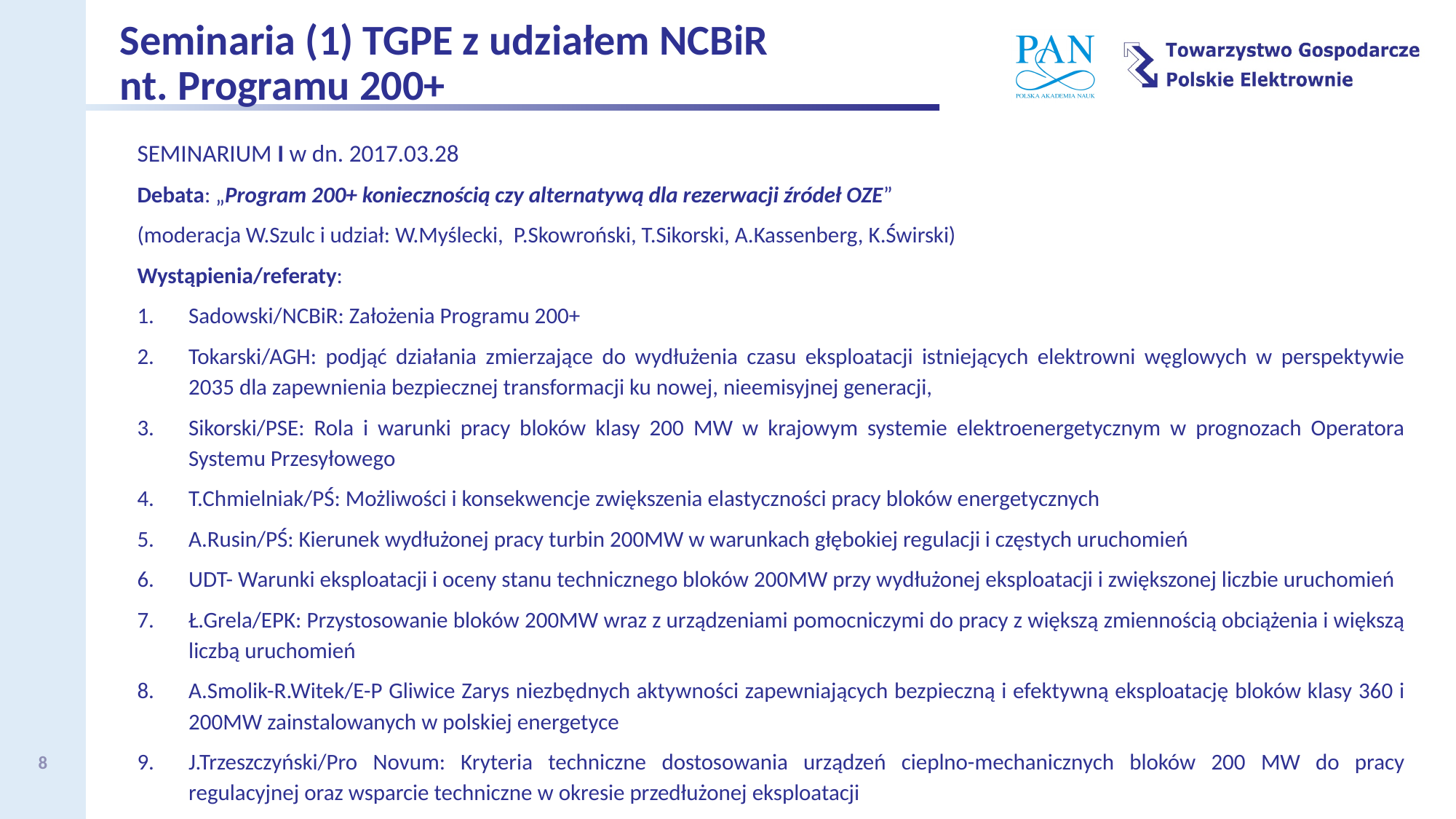

Seminaria (1) TGPE z udziałem NCBiR nt. Programu 200+
SEMINARIUM I w dn. 2017.03.28
Debata: „Program 200+ koniecznością czy alternatywą dla rezerwacji źródeł OZE”
(moderacja W.Szulc i udział: W.Myślecki,  P.Skowroński, T.Sikorski, A.Kassenberg, K.Świrski)
Wystąpienia/referaty:
Sadowski/NCBiR: Założenia Programu 200+
Tokarski/AGH: podjąć działania zmierzające do wydłużenia czasu eksploatacji istniejących elektrowni węglowych w perspektywie 2035 dla zapewnienia bezpiecznej transformacji ku nowej, nieemisyjnej generacji,
Sikorski/PSE: Rola i warunki pracy bloków klasy 200 MW w krajowym systemie elektroenergetycznym w prognozach Operatora Systemu Przesyłowego
T.Chmielniak/PŚ: Możliwości i konsekwencje zwiększenia elastyczności pracy bloków energetycznych
A.Rusin/PŚ: Kierunek wydłużonej pracy turbin 200MW w warunkach głębokiej regulacji i częstych uruchomień
UDT- Warunki eksploatacji i oceny stanu technicznego bloków 200MW przy wydłużonej eksploatacji i zwiększonej liczbie uruchomień
Ł.Grela/EPK: Przystosowanie bloków 200MW wraz z urządzeniami pomocniczymi do pracy z większą zmiennością obciążenia i większą liczbą uruchomień
A.Smolik-R.Witek/E-P Gliwice Zarys niezbędnych aktywności zapewniających bezpieczną i efektywną eksploatację bloków klasy 360 i 200MW zainstalowanych w polskiej energetyce
J.Trzeszczyński/Pro Novum: Kryteria techniczne dostosowania urządzeń cieplno-mechanicznych bloków 200 MW do pracy regulacyjnej oraz wsparcie techniczne w okresie przedłużonej eksploatacji

8